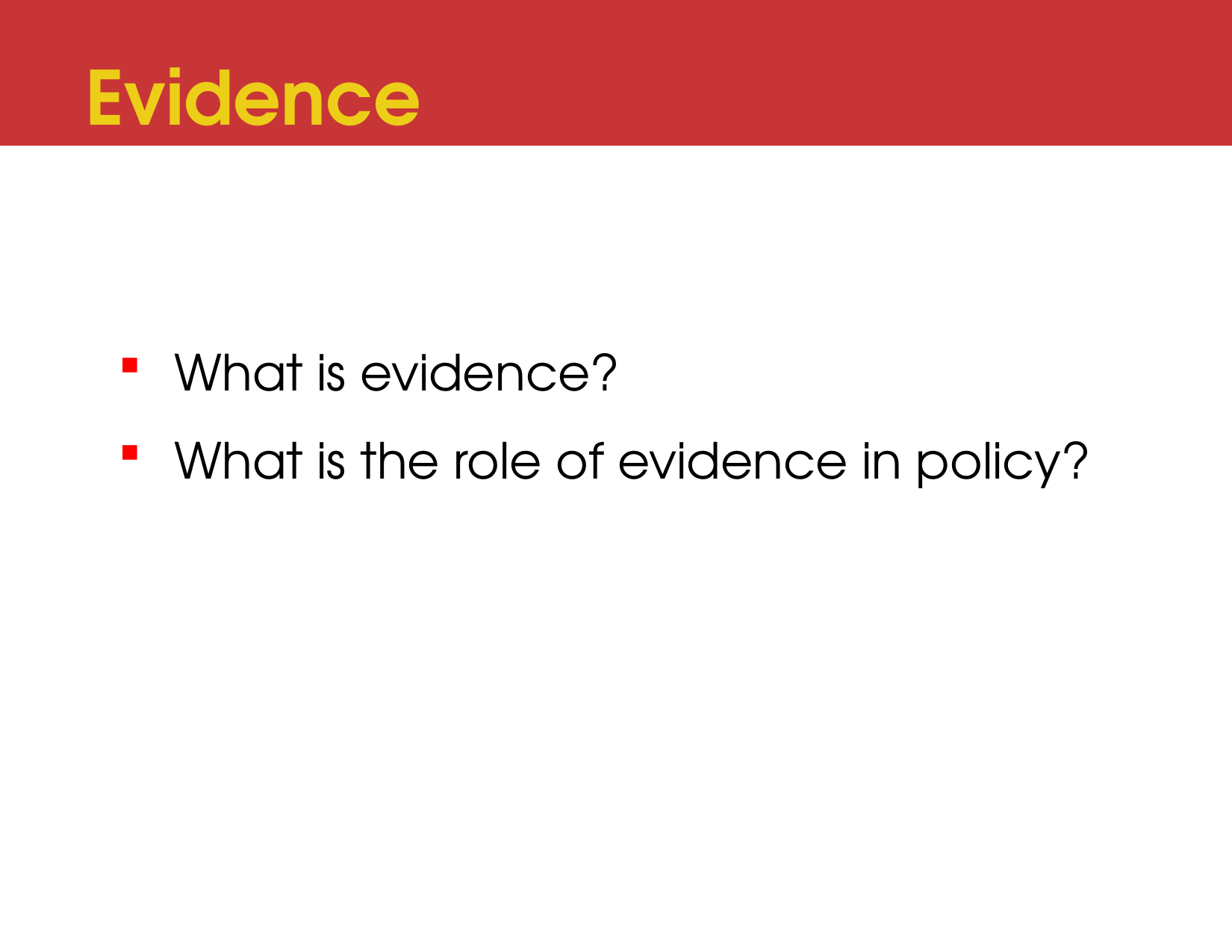

# Evidence
What is evidence?
What is the role of evidence in policy?